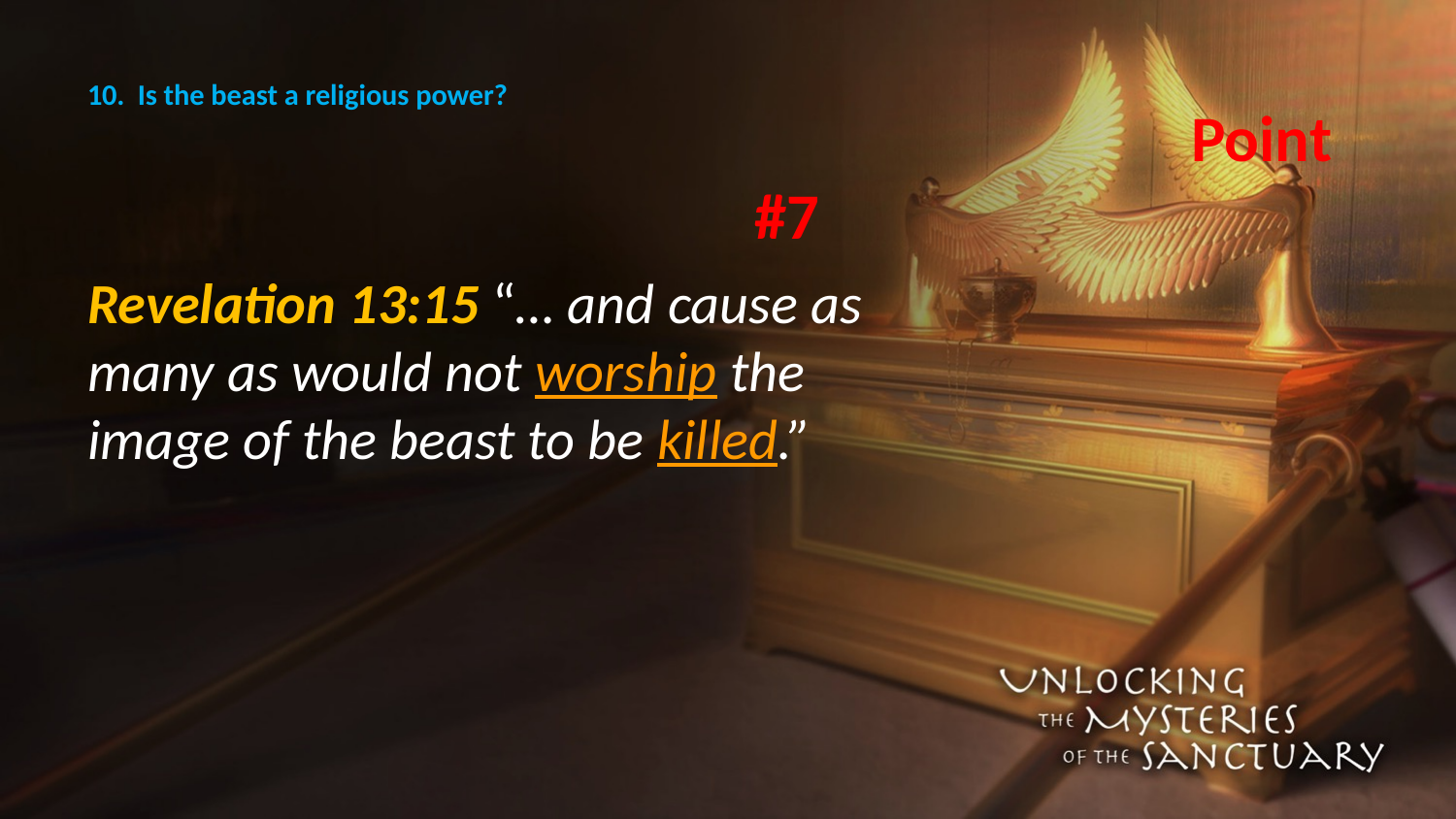

# 10.  Is the beast a religious power?

			Point #7
Revelation 13:15 “… and cause as many as would not worship the image of the beast to be killed.”